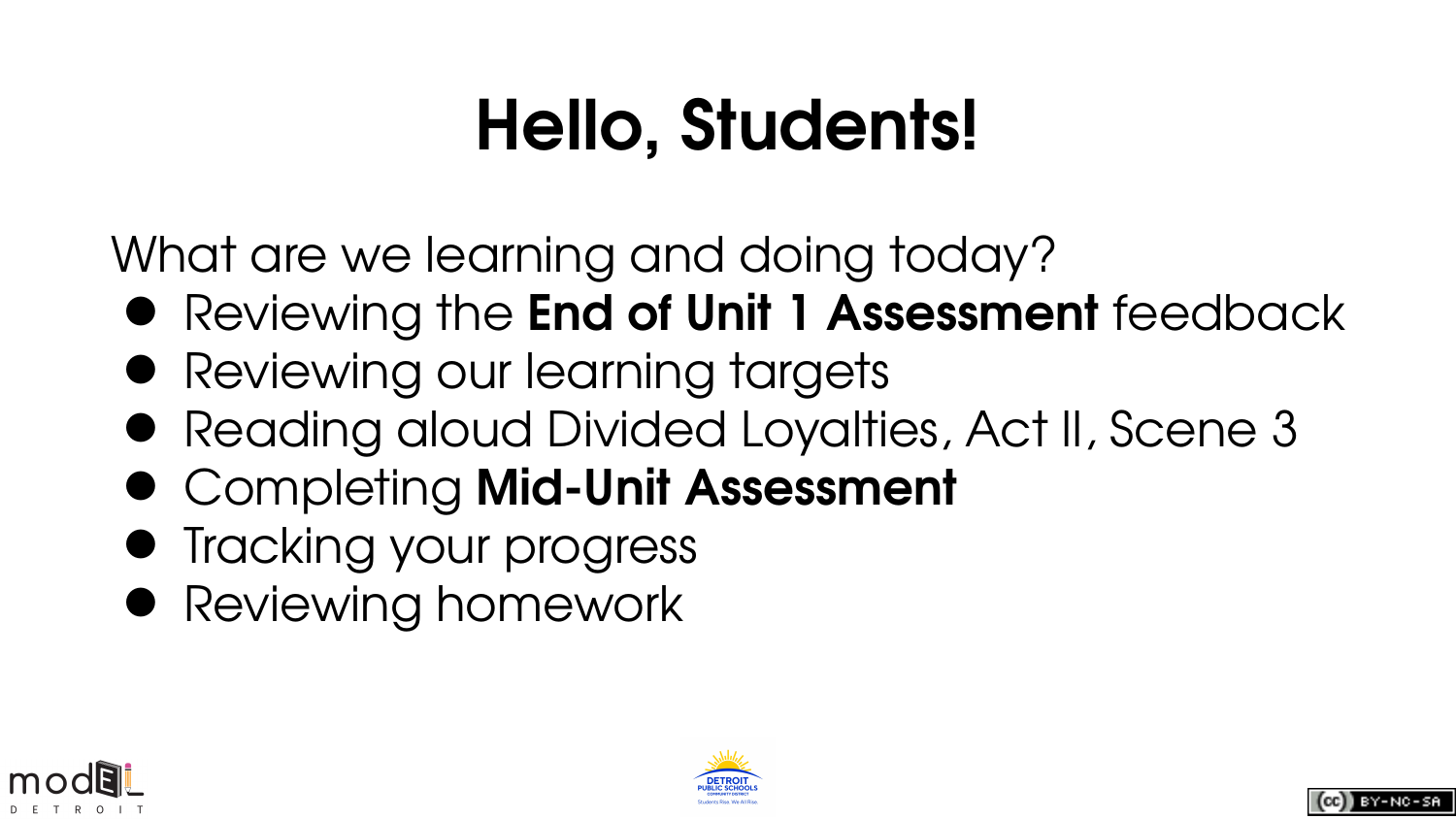

# Hello, Students!
What are we learning and doing today?
Reviewing the End of Unit 1 Assessment feedback
Reviewing our learning targets
Reading aloud Divided Loyalties, Act II, Scene 3
Completing Mid-Unit Assessment
Tracking your progress
Reviewing homework